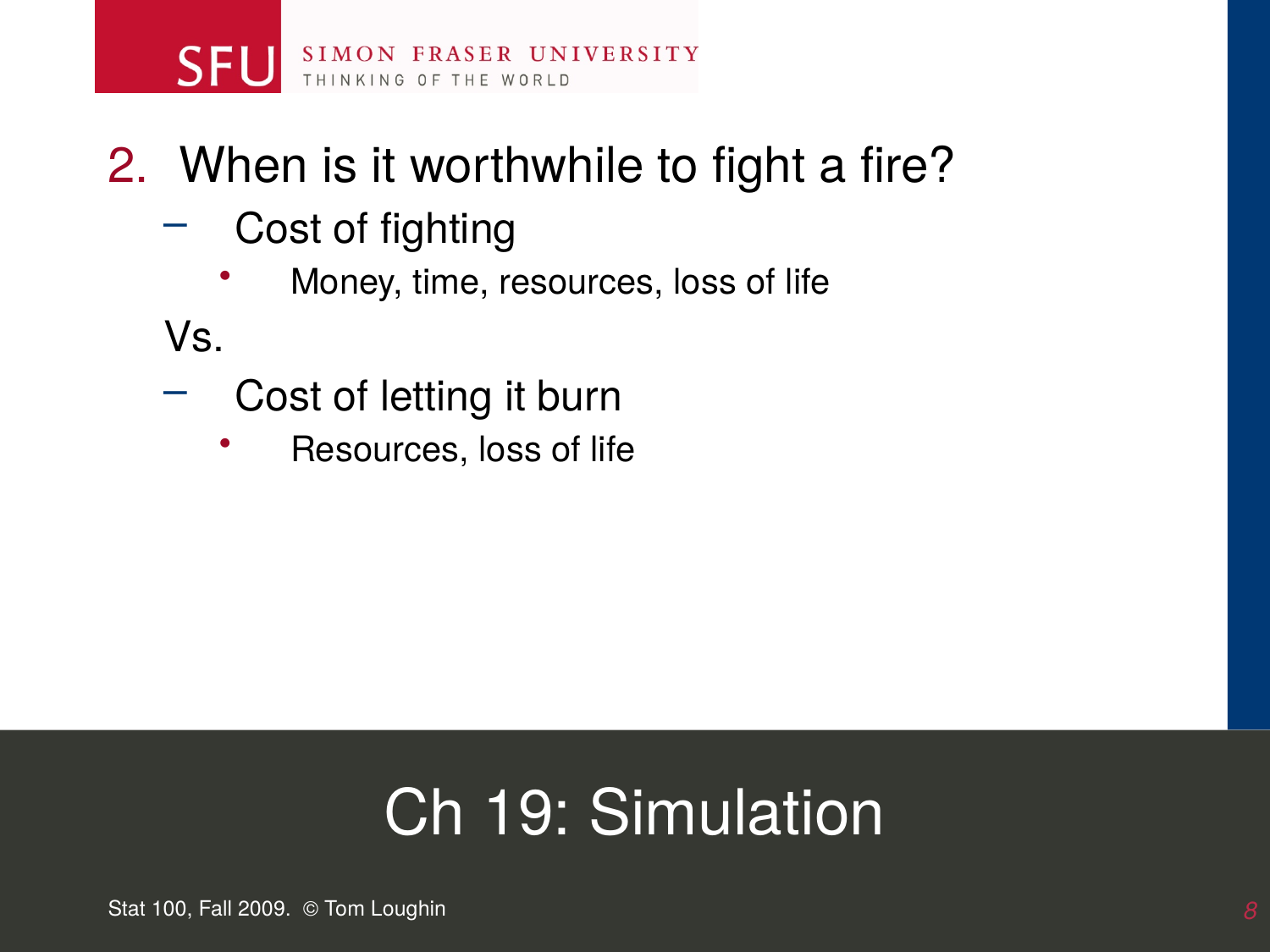

When is it worthwhile to fight a fire?
Cost of fighting
Money, time, resources, loss of life
Vs.
Cost of letting it burn
Resources, loss of life

# Ch 19: Simulation
Stat 100, Fall 2009.  © Tom Loughin
8